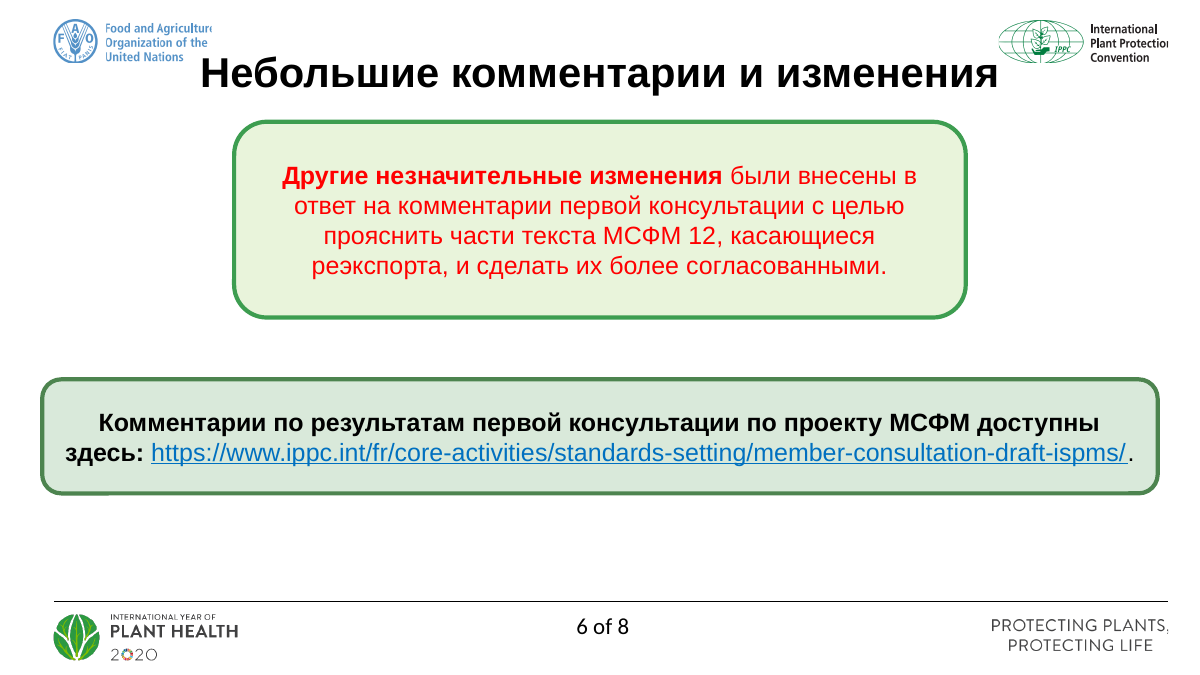

Небольшие комментарии и изменения
Другие незначительные изменения были внесены в ответ на комментарии первой консультации с целью прояснить части текста МСФМ 12, касающиеся реэкспорта, и сделать их более согласованными.
Комментарии по результатам первой консультации по проекту МСФМ доступны здесь: https://www.ippc.int/fr/core-activities/standards-setting/member-consultation-draft-ispms/.
6 of 8